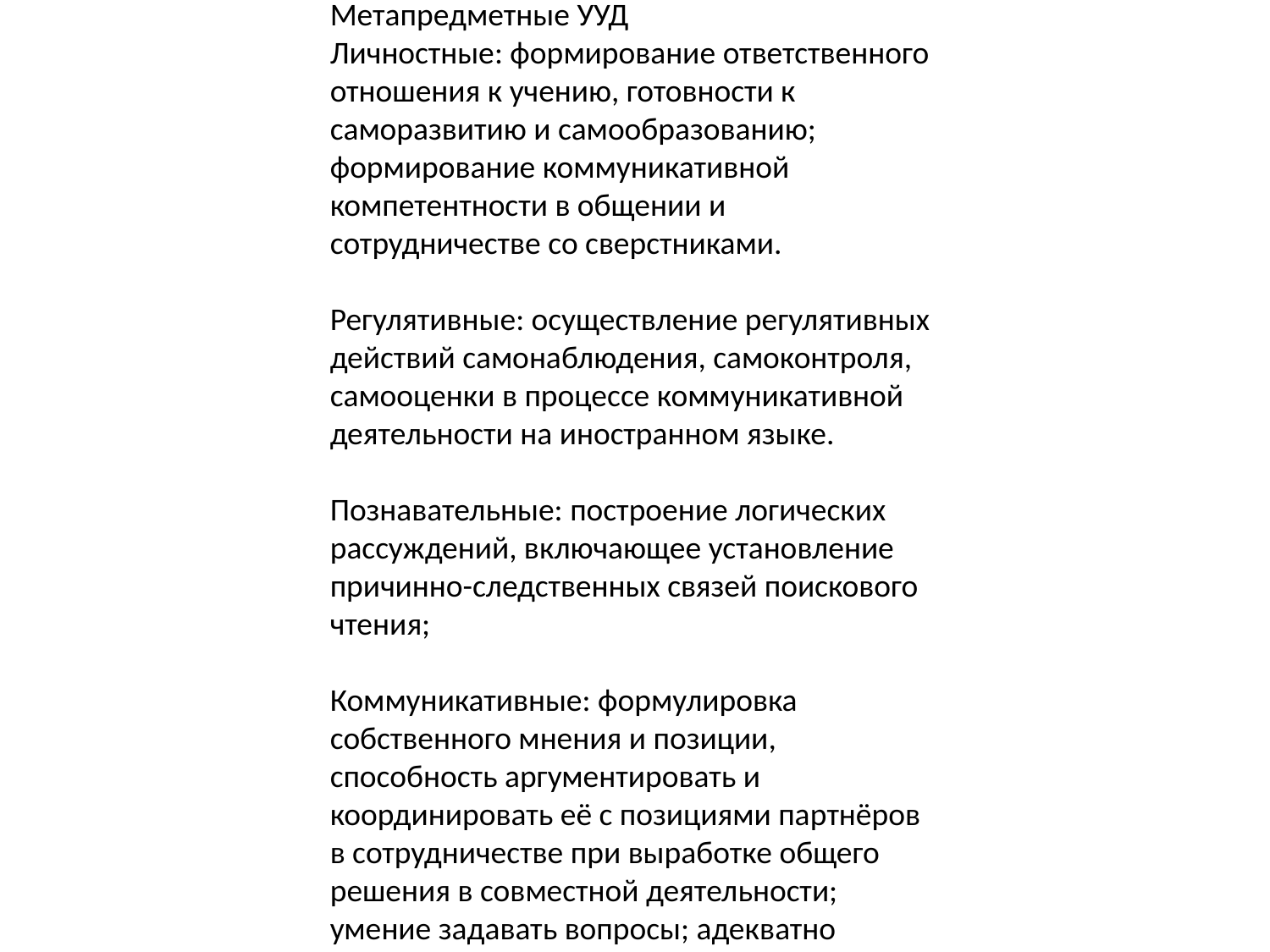

Урок-презентация по немецкому языку на тему "Bundesrepublik Deutschland".
Метапредметные УУД 
Личностные: формирование ответственного отношения к учению, готовности к саморазвитию и самообразованию; формирование коммуникативной компетентности в общении и сотрудничестве со сверстниками.
Регулятивные: осуществление регулятивных действий самонаблюдения, самоконтроля, самооценки в процессе коммуникативной деятельности на иностранном языке.
Познавательные: построение логических рассуждений, включающее установление 
причинно-следственных связей поискового чтения; 
Коммуникативные: формулировка собственного мнения и позиции, способность аргументировать и координировать её с позициями партнёров в сотрудничестве при выработке общего решения в совместной деятельности; умение задавать вопросы; адекватно использовать речевые средства для решения различных коммуникативных задач.